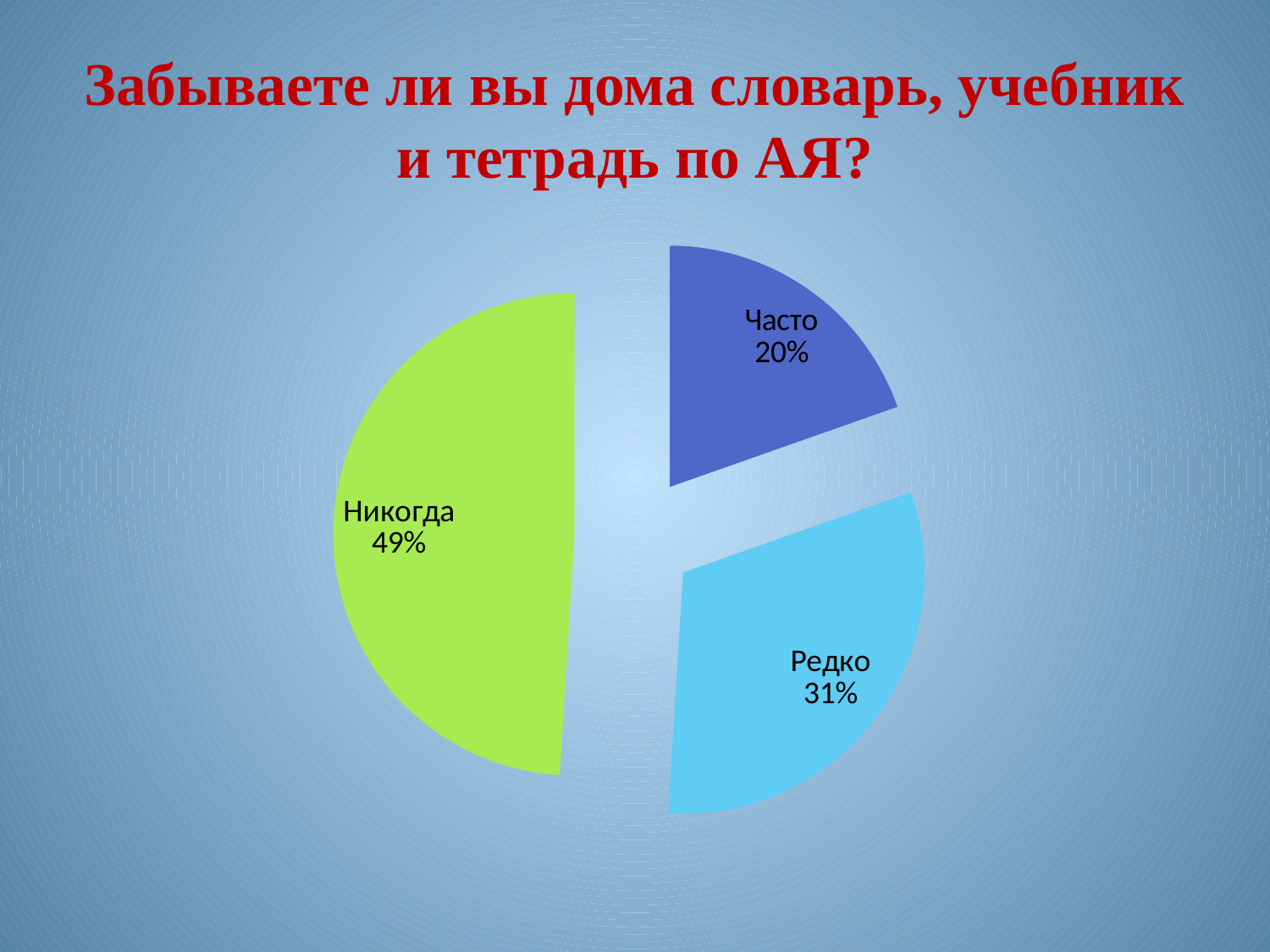

# Забываете ли вы дома словарь, учебник и тетрадь по АЯ?

### Chart

| Category | Продажи |
|---|---|
| Часто | 2.0 |
| Редко | 3.2 |
| Никогда | 5.0 |